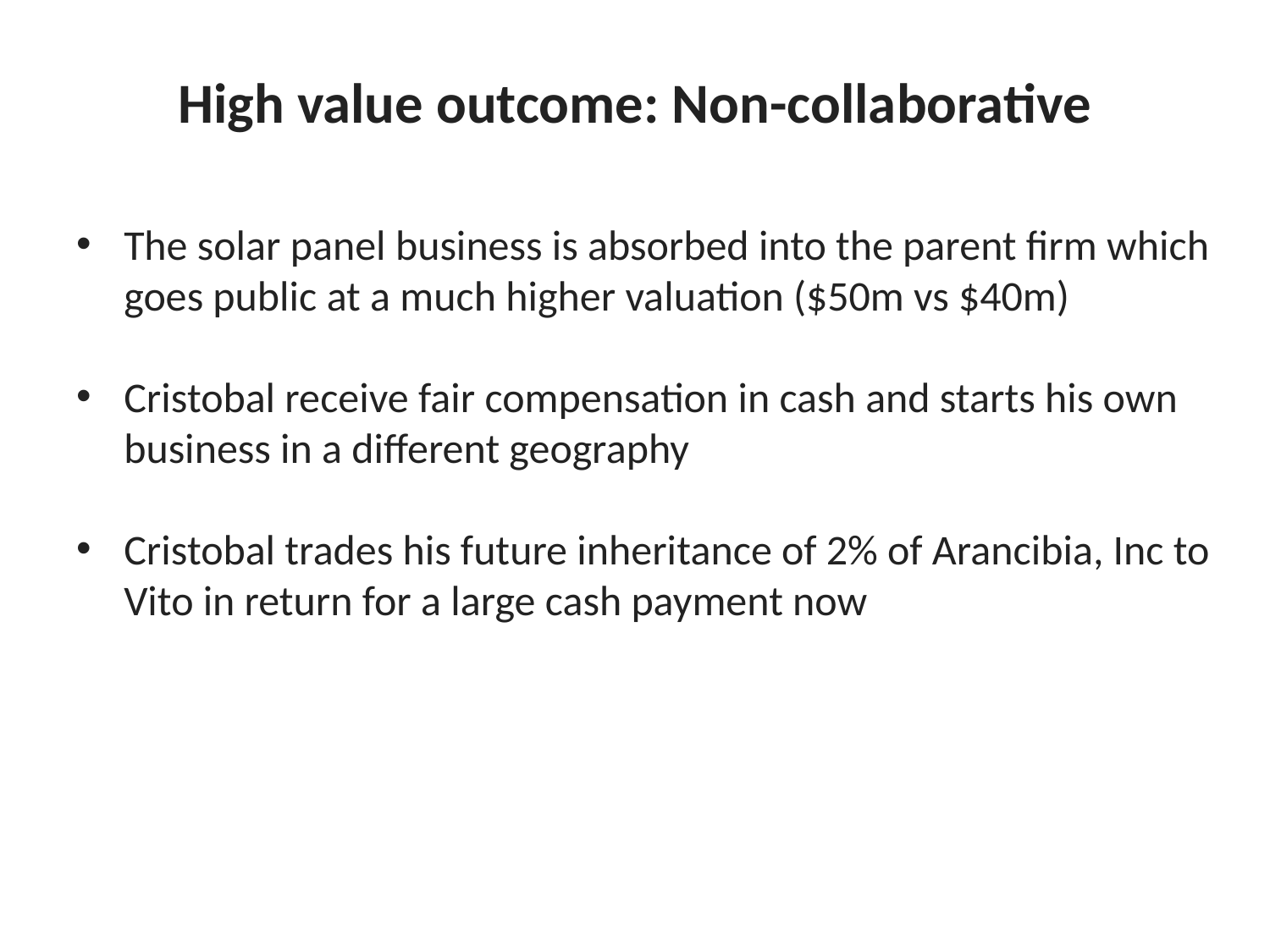

# High value outcome: Non-collaborative
The solar panel business is absorbed into the parent firm which goes public at a much higher valuation ($50m vs $40m)
Cristobal receive fair compensation in cash and starts his own business in a different geography
Cristobal trades his future inheritance of 2% of Arancibia, Inc to Vito in return for a large cash payment now